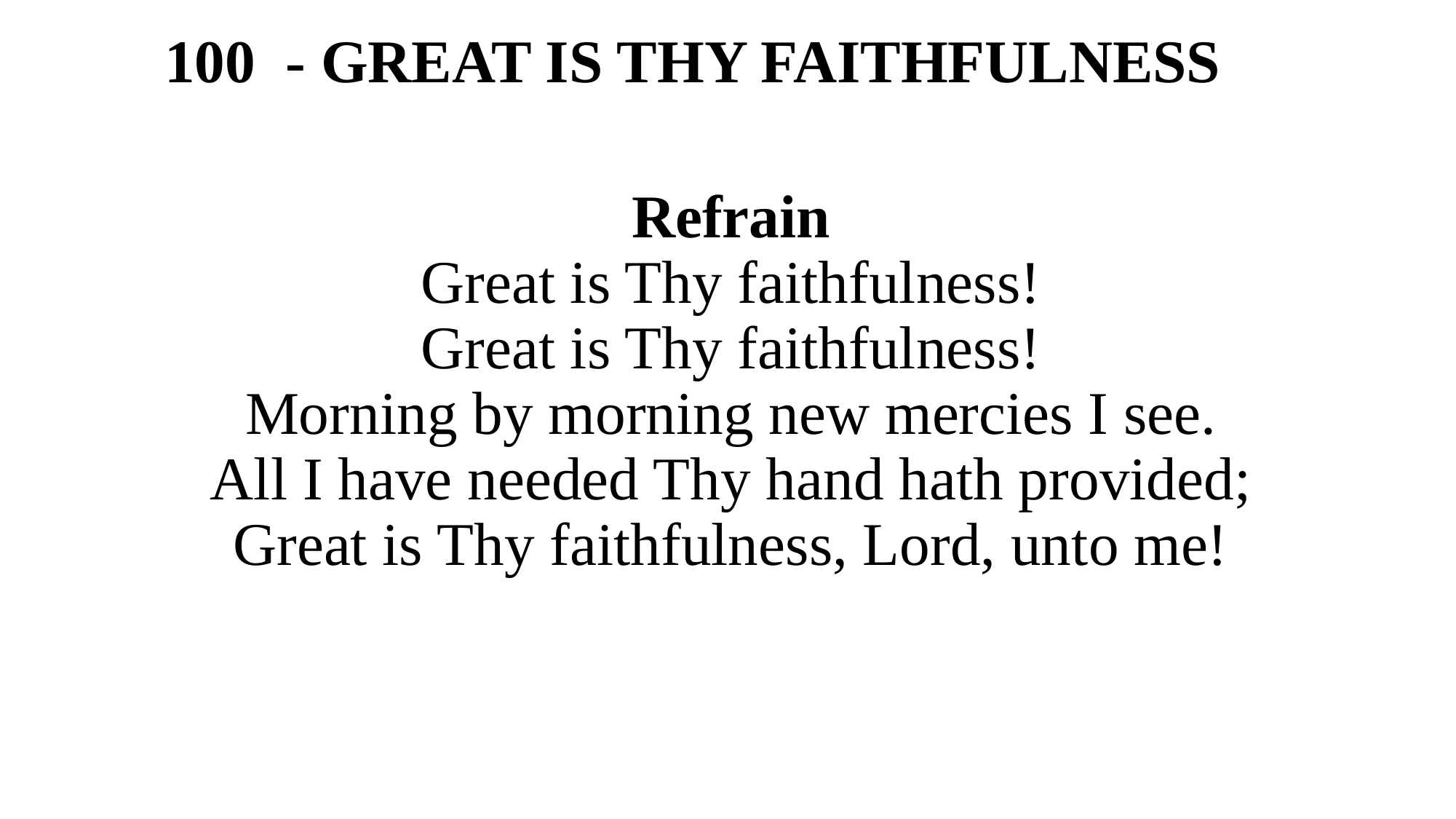

# 100  - GREAT IS THY FAITHFULNESS

Refrain
Great is Thy faithfulness!
Great is Thy faithfulness!
Morning by morning new mercies I see.
All I have needed Thy hand hath provided;
Great is Thy faithfulness, Lord, unto me!